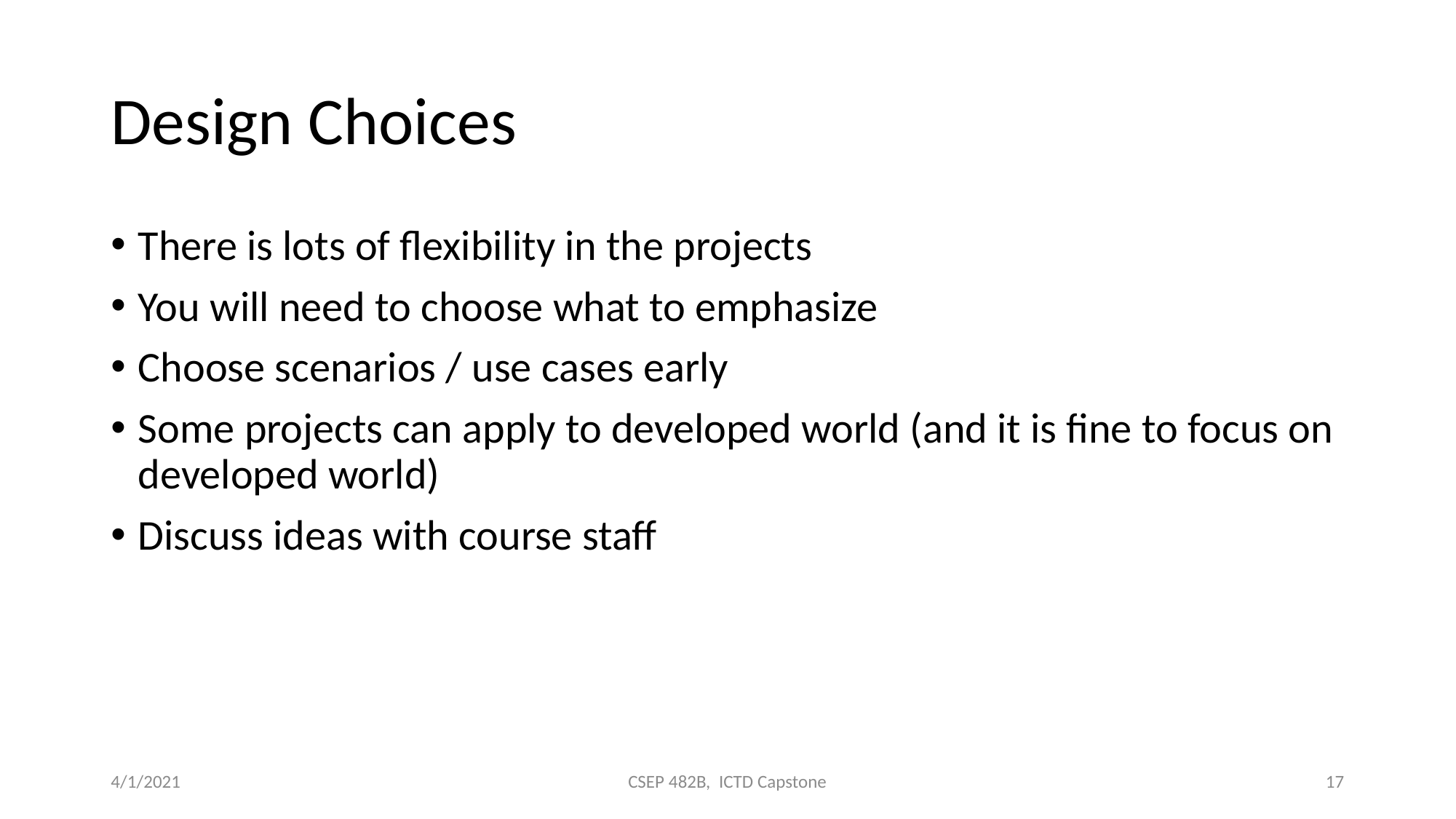

# Design Choices
There is lots of flexibility in the projects
You will need to choose what to emphasize
Choose scenarios / use cases early
Some projects can apply to developed world (and it is fine to focus on developed world)
Discuss ideas with course staff

4/1/2021
CSEP 482B,  ICTD Capstone
17